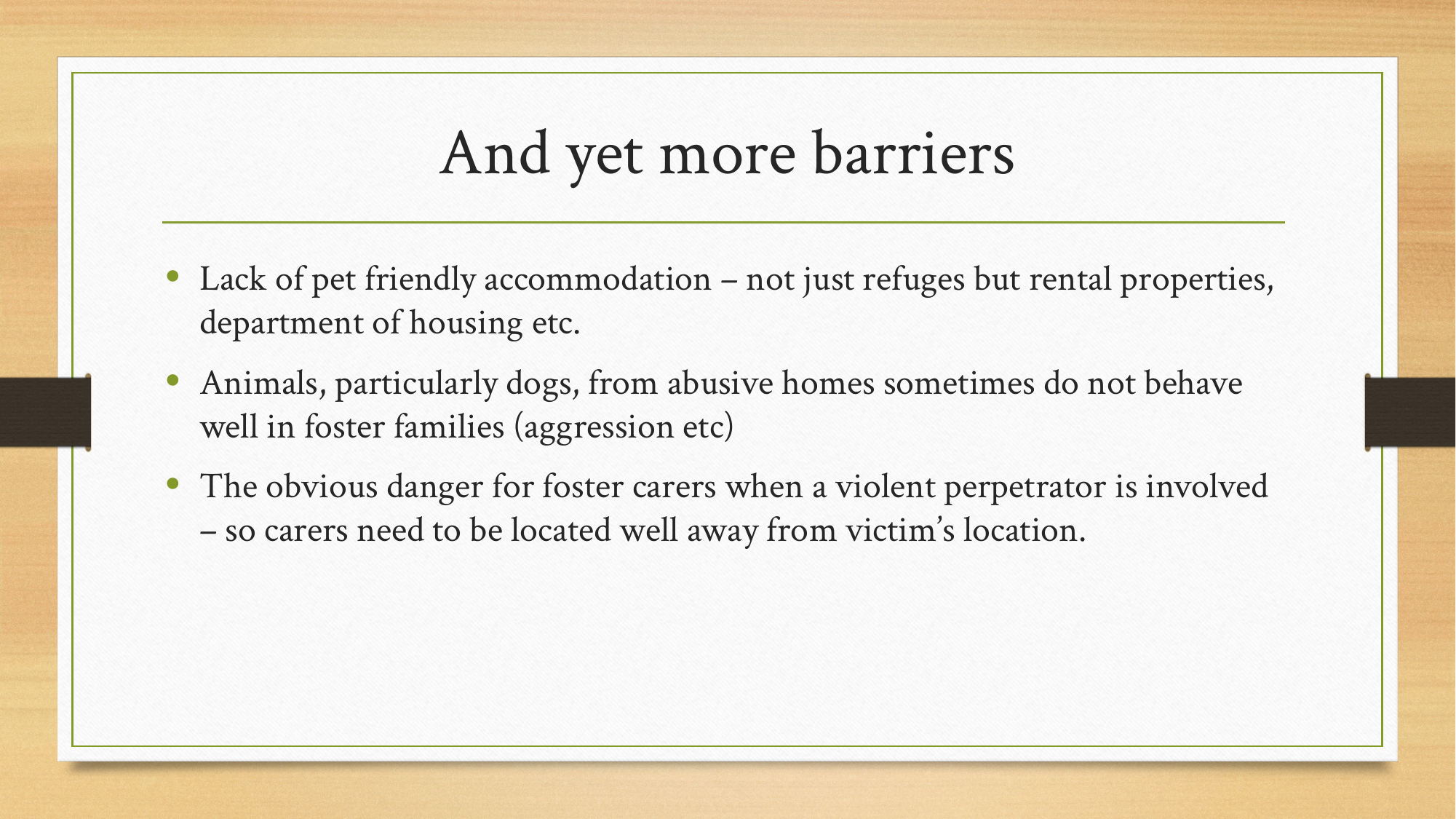

# And yet more barriers
Lack of pet friendly accommodation – not just refuges but rental properties, department of housing etc.
Animals, particularly dogs, from abusive homes sometimes do not behave well in foster families (aggression etc)
The obvious danger for foster carers when a violent perpetrator is involved – so carers need to be located well away from victim’s location.